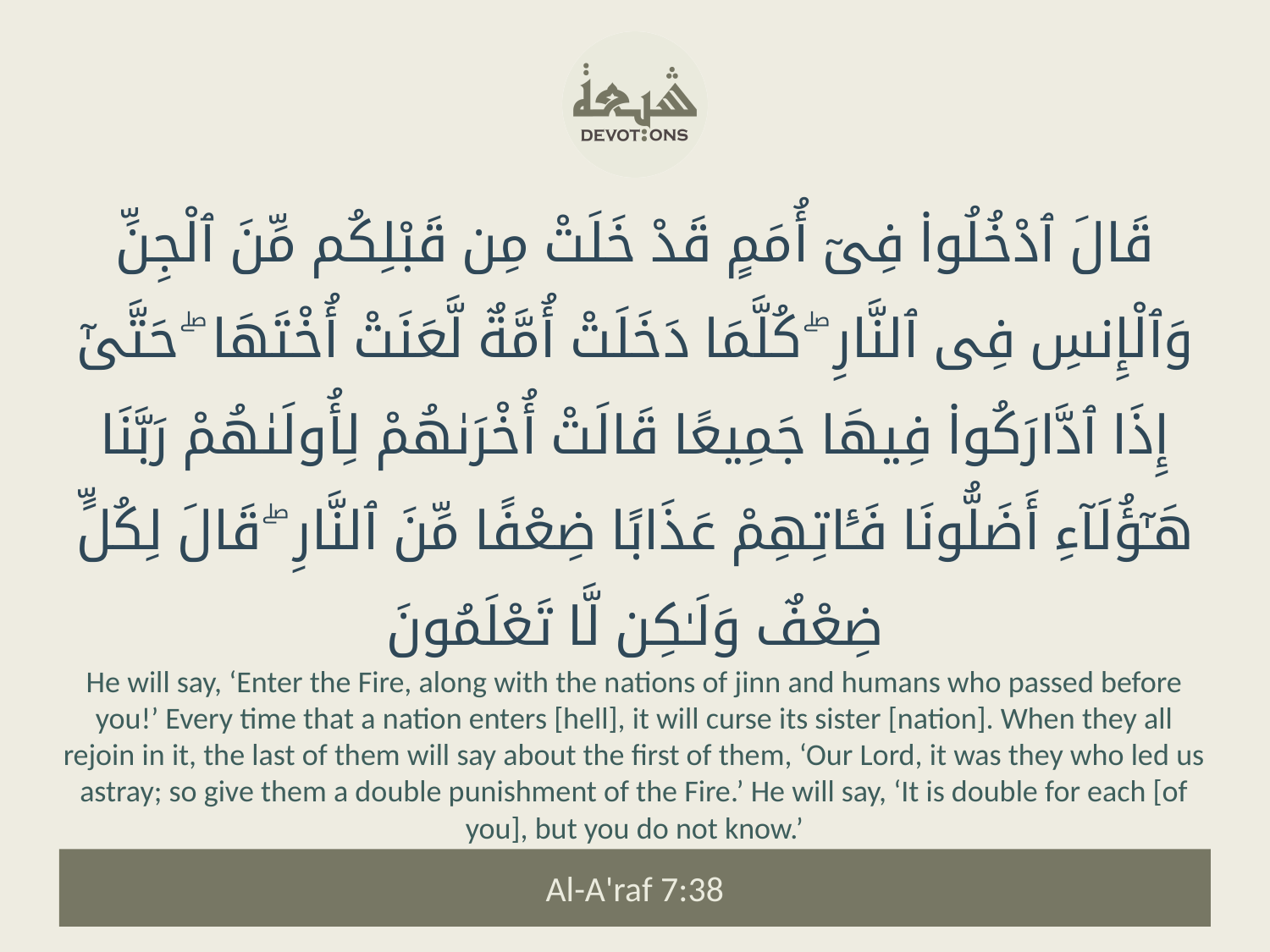

قَالَ ٱدْخُلُوا۟ فِىٓ أُمَمٍ قَدْ خَلَتْ مِن قَبْلِكُم مِّنَ ٱلْجِنِّ وَٱلْإِنسِ فِى ٱلنَّارِ ۖ كُلَّمَا دَخَلَتْ أُمَّةٌ لَّعَنَتْ أُخْتَهَا ۖ حَتَّىٰٓ إِذَا ٱدَّارَكُوا۟ فِيهَا جَمِيعًا قَالَتْ أُخْرَىٰهُمْ لِأُولَىٰهُمْ رَبَّنَا هَـٰٓؤُلَآءِ أَضَلُّونَا فَـَٔاتِهِمْ عَذَابًا ضِعْفًا مِّنَ ٱلنَّارِ ۖ قَالَ لِكُلٍّ ضِعْفٌ وَلَـٰكِن لَّا تَعْلَمُونَ
He will say, ‘Enter the Fire, along with the nations of jinn and humans who passed before you!’ Every time that a nation enters [hell], it will curse its sister [nation]. When they all rejoin in it, the last of them will say about the first of them, ‘Our Lord, it was they who led us astray; so give them a double punishment of the Fire.’ He will say, ‘It is double for each [of you], but you do not know.’
Al-A'raf 7:38